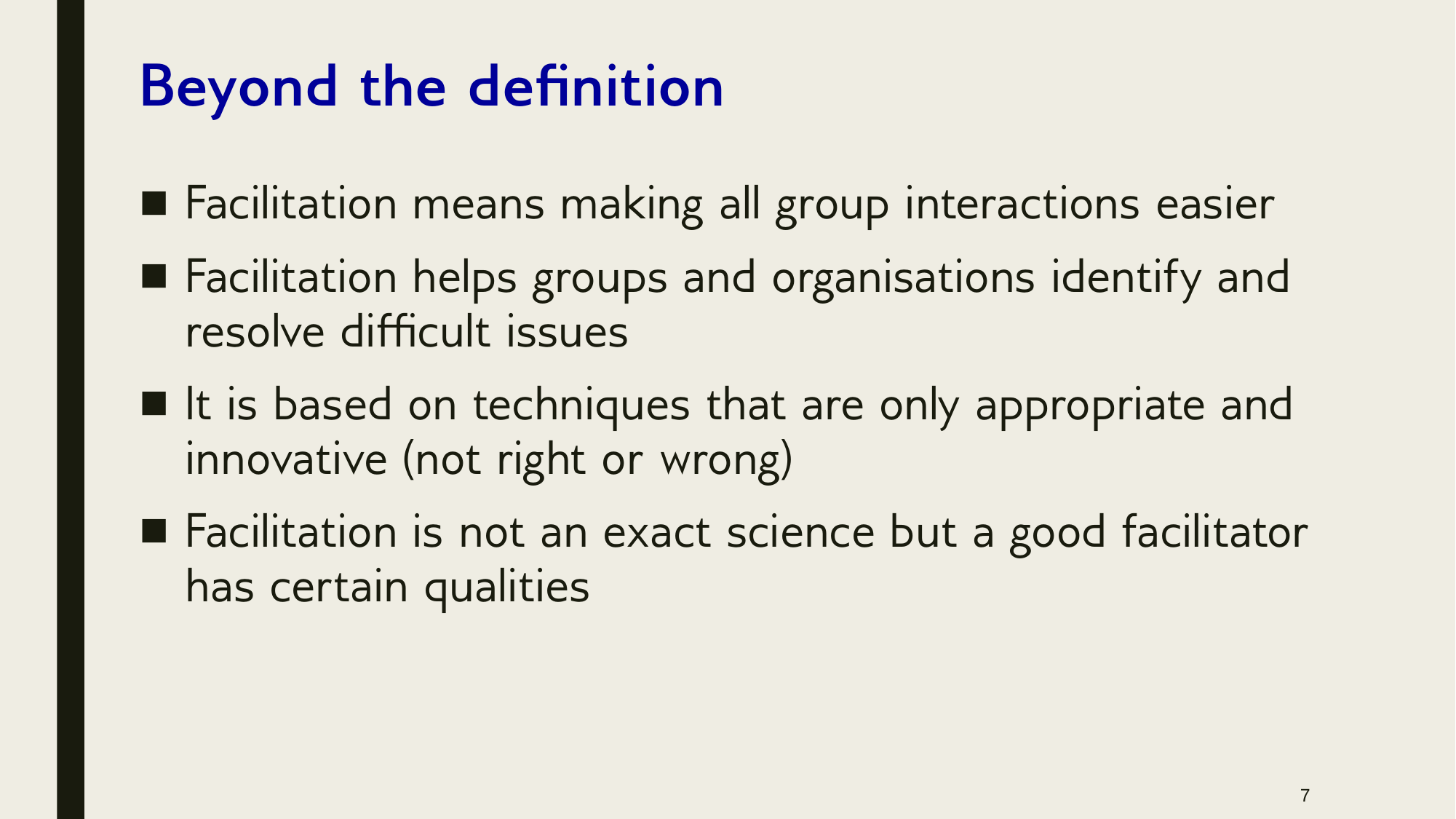

Beyond the definition
Facilitation means making all group interactions easier
Facilitation helps groups and organisations identify and resolve difficult issues
It is based on techniques that are only appropriate and innovative (not right or wrong)
Facilitation is not an exact science but a good facilitator has certain qualities

7